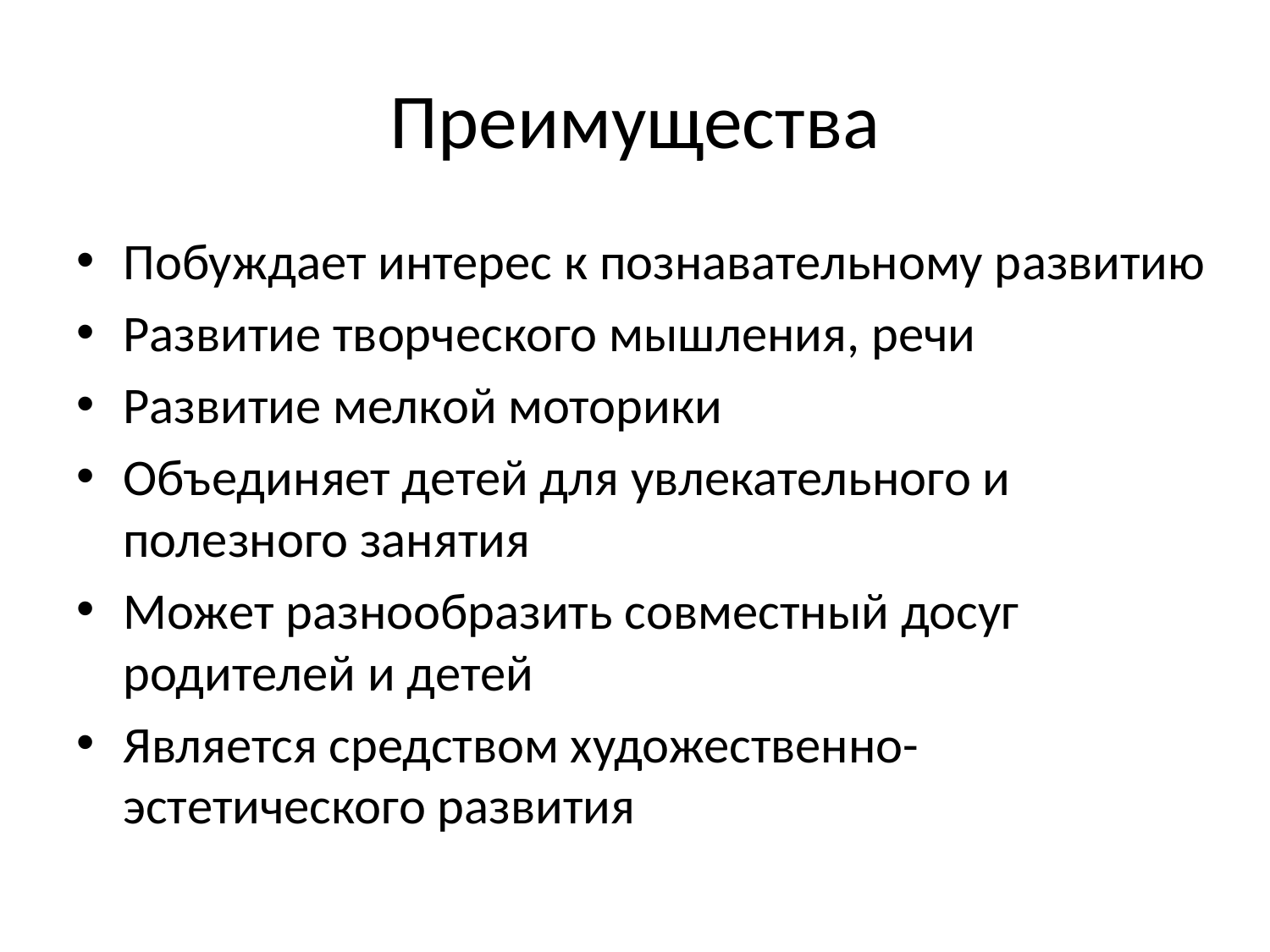

# Преимущества
Побуждает интерес к познавательному развитию
Развитие творческого мышления, речи
Развитие мелкой моторики
Объединяет детей для увлекательного и полезного занятия
Может разнообразить совместный досуг родителей и детей
Является средством художественно-эстетического развития